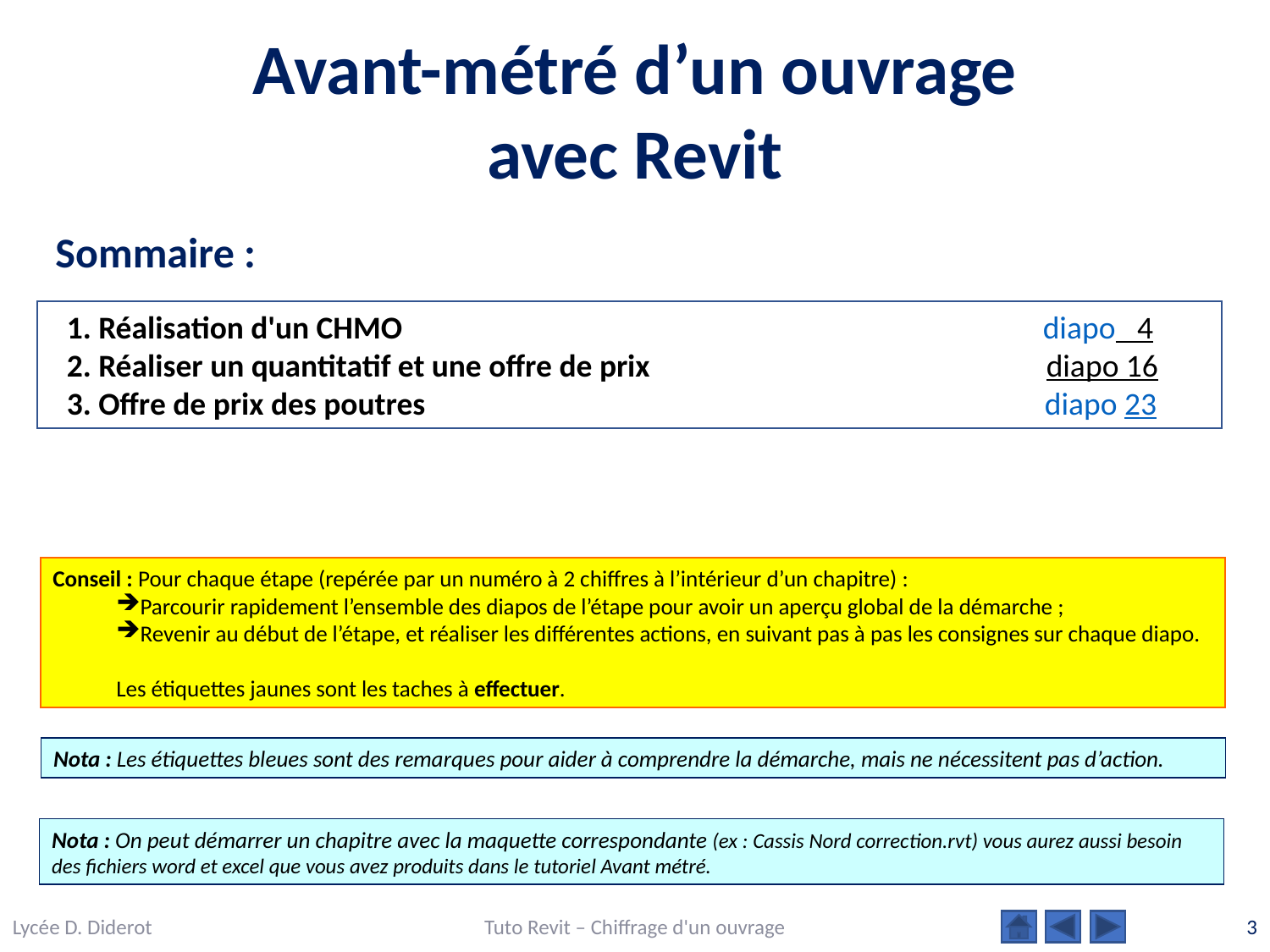

Avant-métré d’un ouvrage
avec Revit
Sommaire :
1. Réalisation d'un CHMO                                                                                         diapo   4​
2. Réaliser un quantitatif et une offre de prix                                                       diapo 16​
3. Offre de prix des poutres                                                                                      diapo 23

Conseil : Pour chaque étape (repérée par un numéro à 2 chiffres à l’intérieur d’un chapitre) :
Parcourir rapidement l’ensemble des diapos de l’étape pour avoir un aperçu global de la démarche ;
Revenir au début de l’étape, et réaliser les différentes actions, en suivant pas à pas les consignes sur chaque diapo.

Les étiquettes jaunes sont les taches à effectuer.
Nota : Les étiquettes bleues sont des remarques pour aider à comprendre la démarche, mais ne nécessitent pas d’action.
Nota : On peut démarrer un chapitre avec la maquette correspondante (ex : Cassis Nord correction.rvt) vous aurez aussi besoin des fichiers word et excel que vous avez produits dans le tutoriel Avant métré.
Lycée D. Diderot
Tuto Revit – Chiffrage d'un ouvrage
3